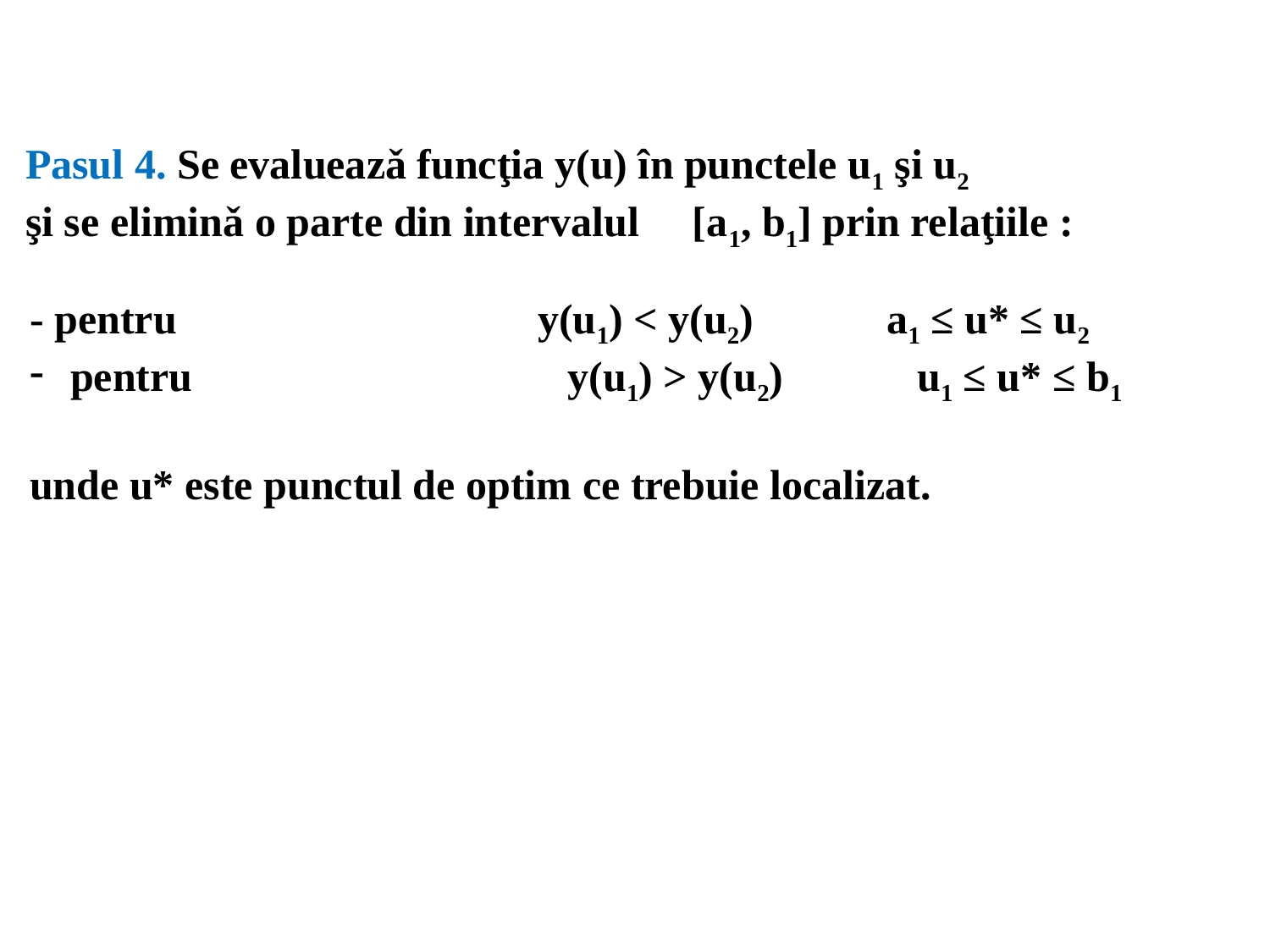

Pasul 4. Se evalueazǎ funcţia y(u) în punctele u1 şi u2
şi se eliminǎ o parte din intervalul     [a1, b1] prin relaţiile :

- pentru 			y(u­1) < y(u2)	         a1 ≤ u* ≤ u2                                                       (9)
 pentru			y(u­1) > y(u2)	         u1 ≤ u* ≤ b1

unde u* este punctul de optim ce trebuie localizat.